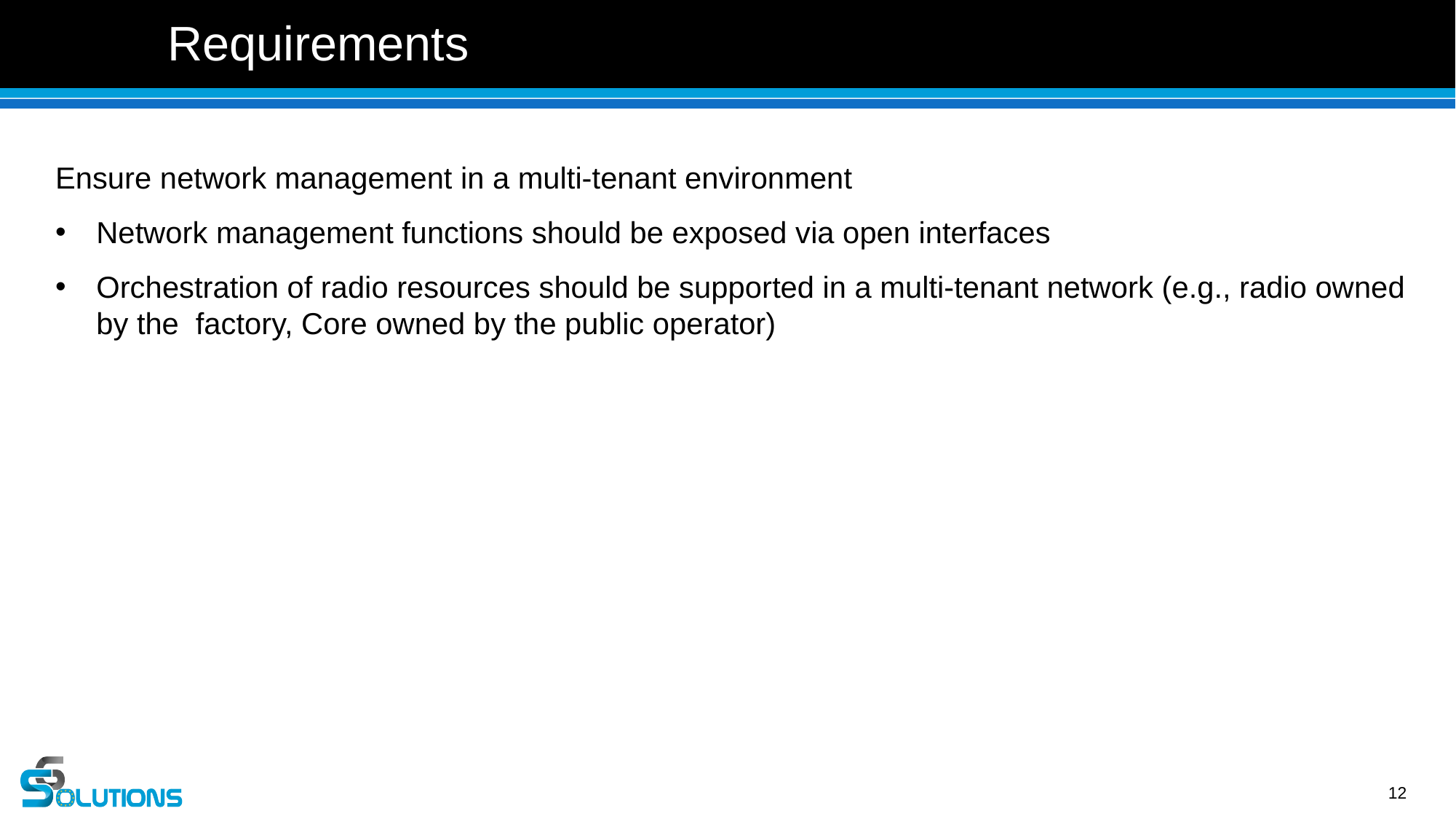

# Requirements
Ensure network management in a multi-tenant environment
Network management functions should be exposed via open interfaces
Orchestration of radio resources should be supported in a multi-tenant network (e.g., radio owned by the  factory, Core owned by the public operator)

12